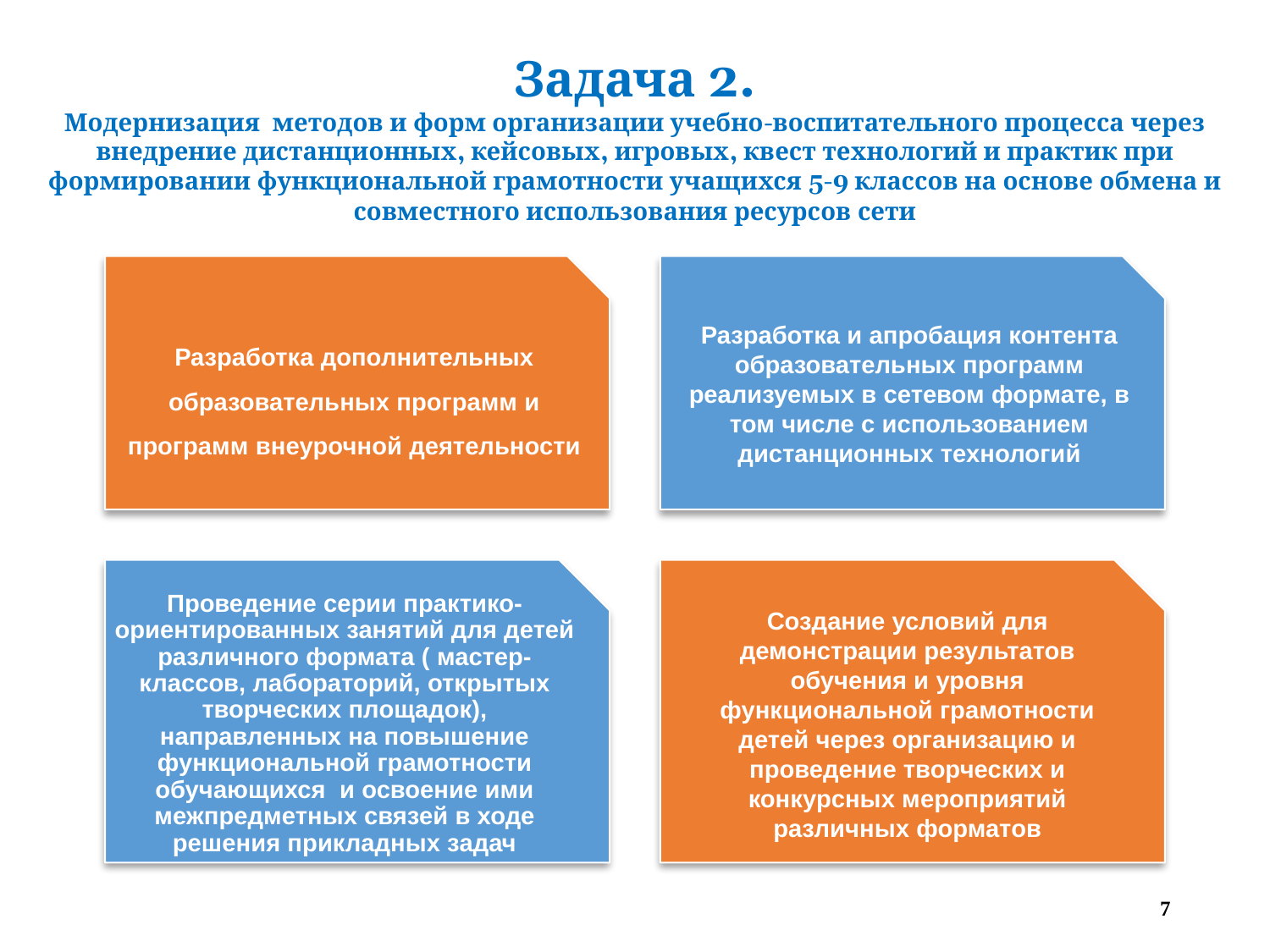

Задача 2.
Модернизация  методов и форм организации учебно-воспитательного процесса через внедрение дистанционных, кейсовых, игровых, квест технологий и практик при формировании функциональной грамотности учащихся 5-9 классов на основе обмена и совместного использования ресурсов сети
Разработка дополнительных образовательных программ и программ внеурочной деятельности
Разработка и апробация контента образовательных программ реализуемых в сетевом формате, в том числе с использованием дистанционных технологий
Проведение серии практико-ориентированных занятий для детей различного формата ( мастер-классов, лабораторий, открытых творческих площадок), направленных на повышение функциональной грамотности обучающихся  и освоение ими межпредметных связей в ходе решения прикладных задач
Создание условий для демонстрации результатов обучения и уровня функциональной грамотности детей через организацию и проведение творческих и конкурсных мероприятий различных форматов
7